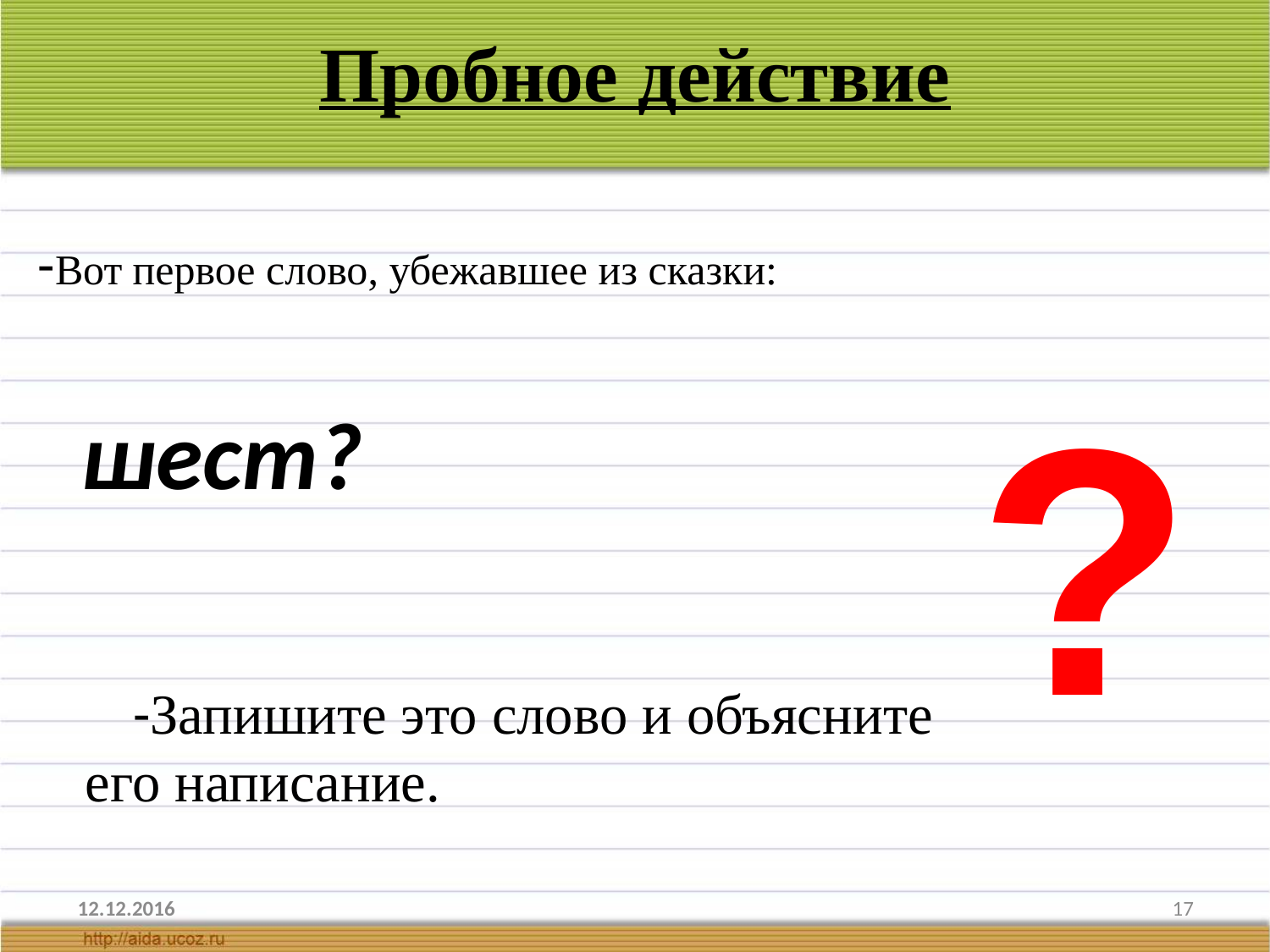

# Пробное действие
-Вот первое слово, убежавшее из сказки:

  шест?

-Запишите это слово и объясните его написание.
?
12.12.2016
17